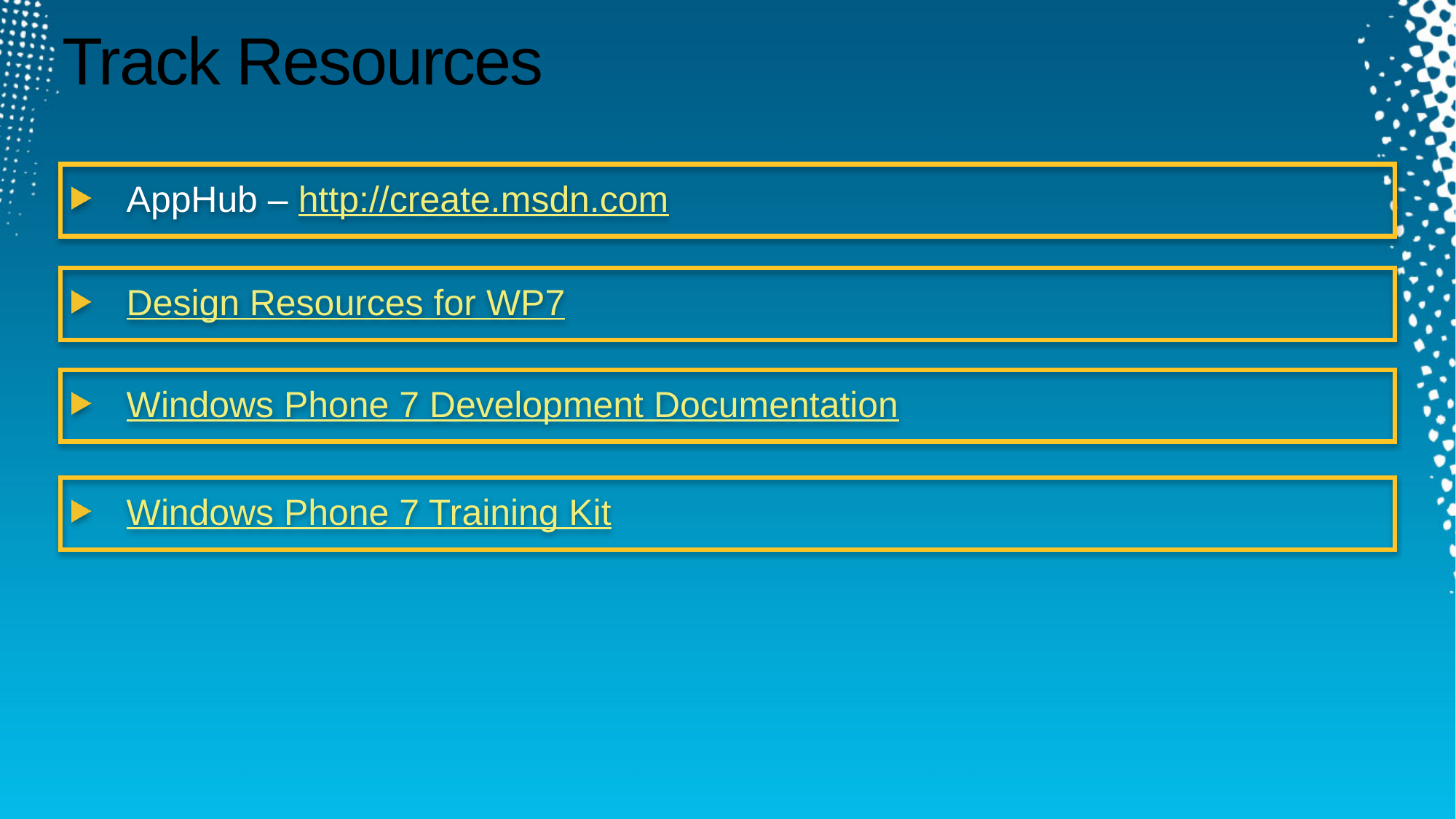

Required Slide

Track PMs will supply the content for this slide, which will be inserted during the final scrub.
# Track Resources
AppHub – http://create.msdn.com
Resource 2
Design Resources for WP7
Resource 3
Windows Phone 7 Development Documentation
Resource 4
Windows Phone 7 Training Kit